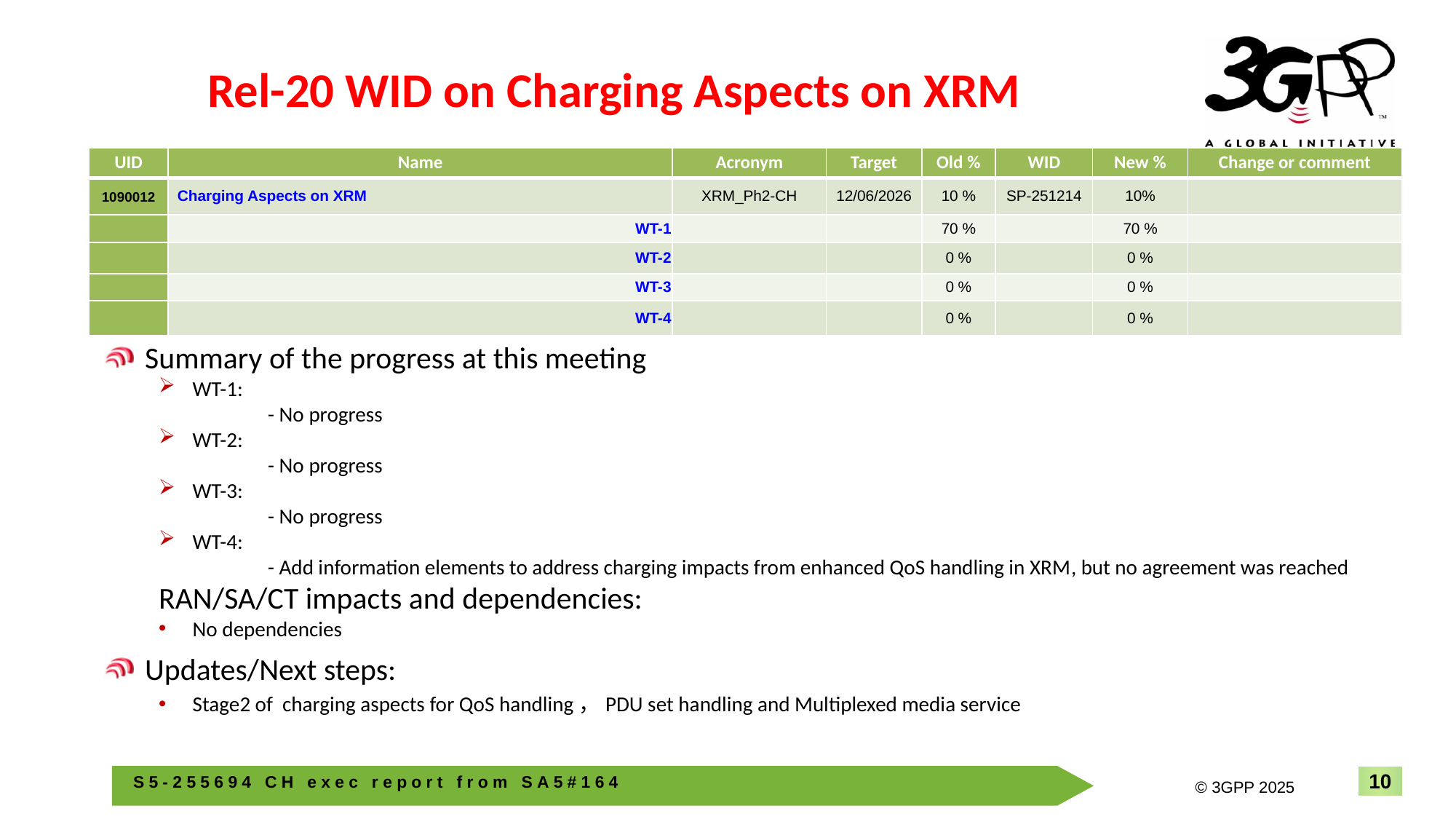

# Rel-20 WID on Charging Aspects on XRM
| UID | Name | Acronym | Target | Old % | WID | New % | Change or comment |
| --- | --- | --- | --- | --- | --- | --- | --- |
| 1090012 | Charging Aspects on XRM | XRM\_Ph2-CH | 12/06/2026 | 10 % | SP-251214 | 10% |  |
|  | WT-1 |  |  | 70 % |  | 70 % |  |
|  | WT-2 |  |  | 0 % |  | 0 % |  |
|  | WT-3 |  |  | 0 % |  | 0 % |  |
|  | WT-4 |  |  | 0 % |  | 0 % |  |
Summary of the progress at this meeting
WT-1:
	- No progress
WT-2:
	- No progress
WT-3:
	- No progress
WT-4:
	- Add information elements to address charging impacts from enhanced QoS handling in XRM, but no agreement was reached
RAN/SA/CT impacts and dependencies:
No dependencies
Updates/Next steps:
Stage2 of  charging aspects for QoS handling，PDU set handling and Multiplexed media service